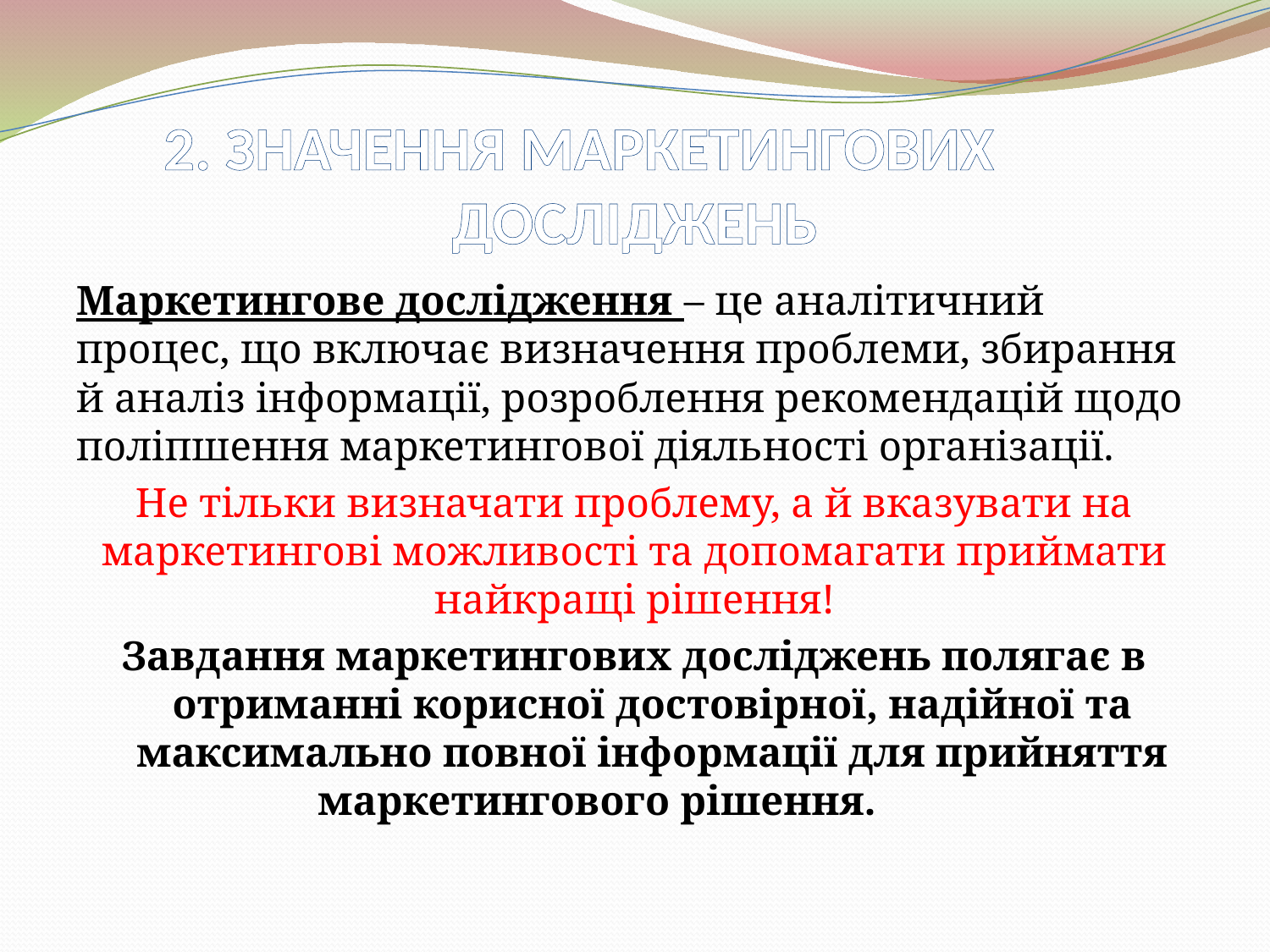

# 2. ЗНАЧЕННЯ МАРКЕТИНГОВИХ         ДОСЛІДЖЕНЬ
Маркетингове дослідження – це аналітичний процес, що включає визначення проблеми, збирання й аналіз інформації, розроблення рекомендацій щодо поліпшення маркетингової діяльності організації.
Не тільки визначати проблему, а й вказувати на маркетингові можливості та допомагати приймати найкращі рішення!
Завдання маркетингових досліджень полягає в отриманні корисної достовірної, надійної та максимально повної інформації для прийняття маркетингового рішення.